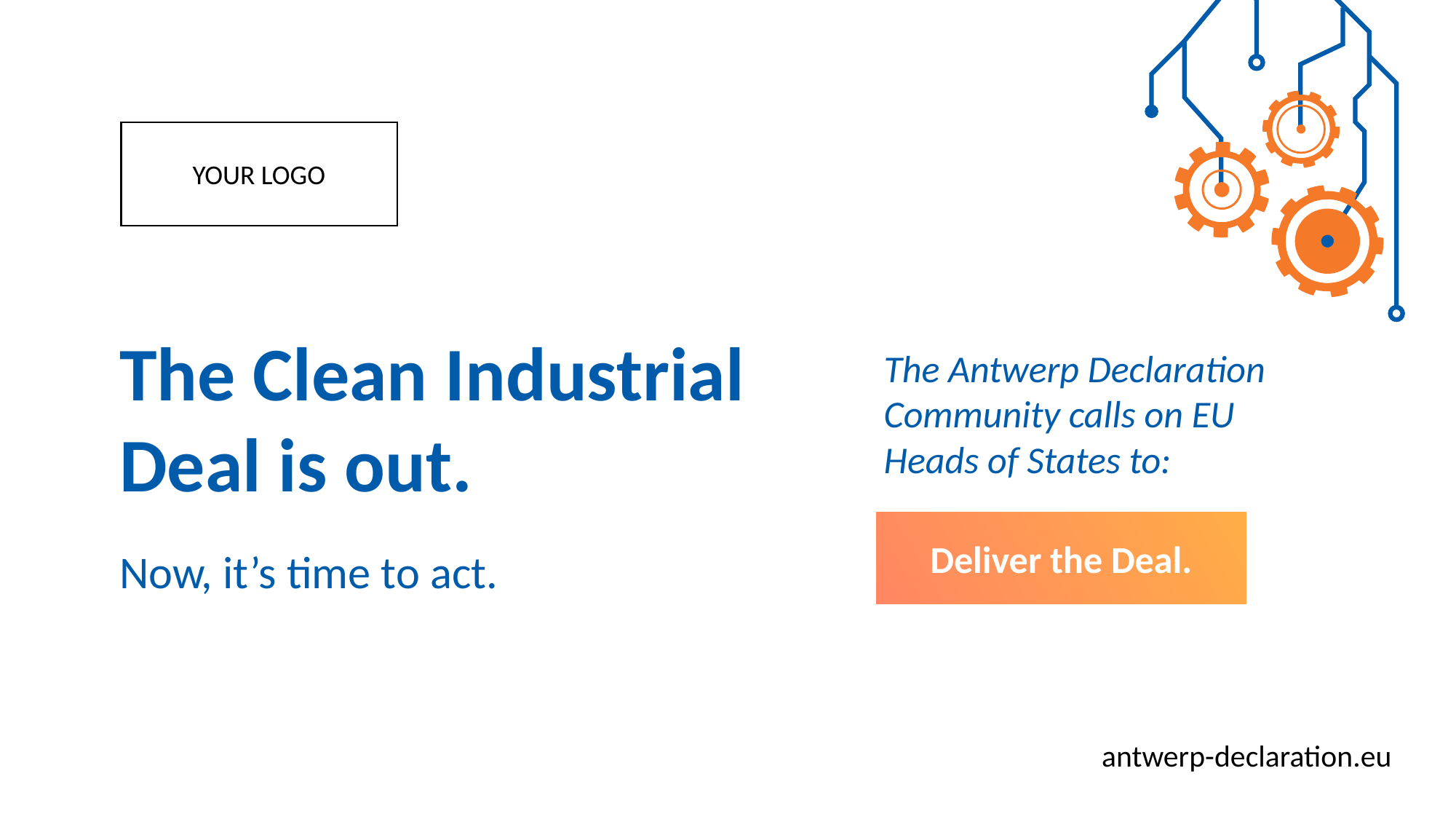

Lines Right

Cogs Right
YOUR LOGO
The Clean Industrial Deal is out.
The Antwerp Declaration Community calls on EU Heads of States to:
Deliver the Deal.
Now, it’s time to act.
antwerp-declaration.eu